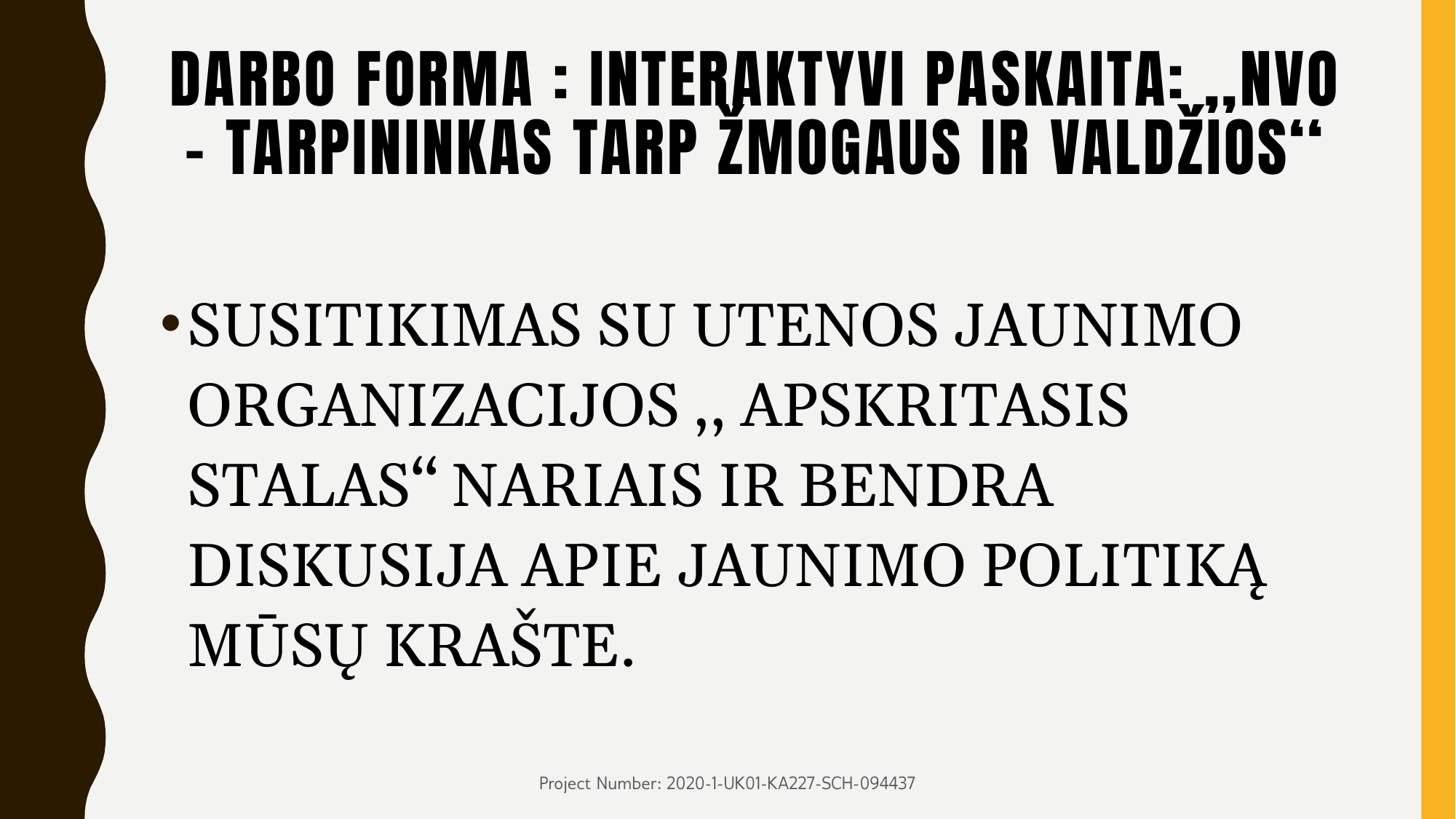

# DARBO FORMA : INTERAKTYVI PASKAITA: ,,NVO – TARPININKAS TARP ŽMOGAUS IR VALDŽIOS‘‘
SUSITIKIMAS SU UTENOS JAUNIMO ORGANIZACIJOS ,, APSKRITASIS STALAS‘‘ NARIAIS IR BENDRA DISKUSIJA APIE JAUNIMO POLITIKĄ MŪSŲ KRAŠTE.

Project Number: 2020-1-UK01-KA227-SCH-094437